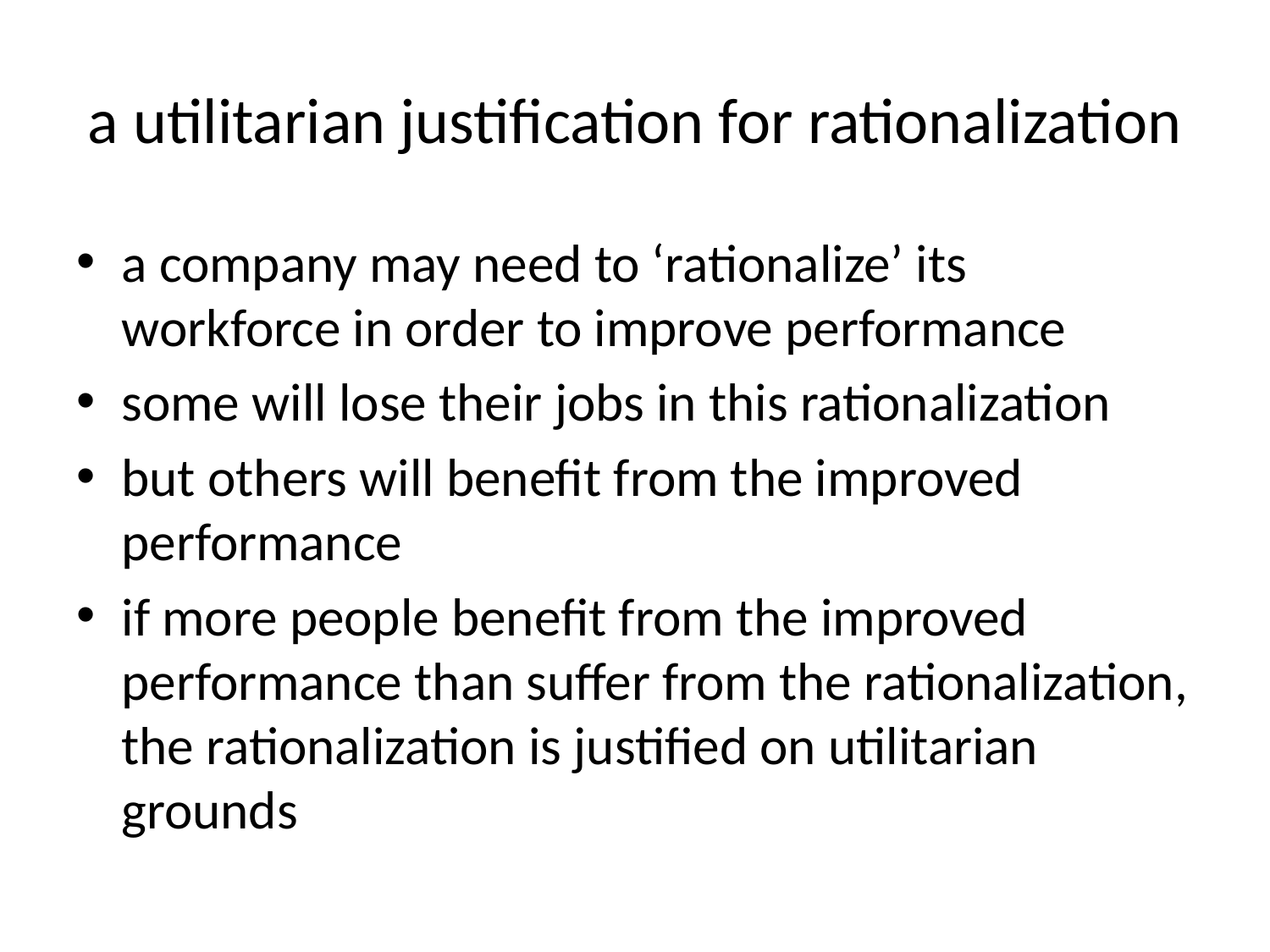

# a utilitarian justification for rationalization
a company may need to ‘rationalize’ its workforce in order to improve performance
some will lose their jobs in this rationalization
but others will benefit from the improved performance
if more people benefit from the improved performance than suffer from the rationalization, the rationalization is justified on utilitarian grounds